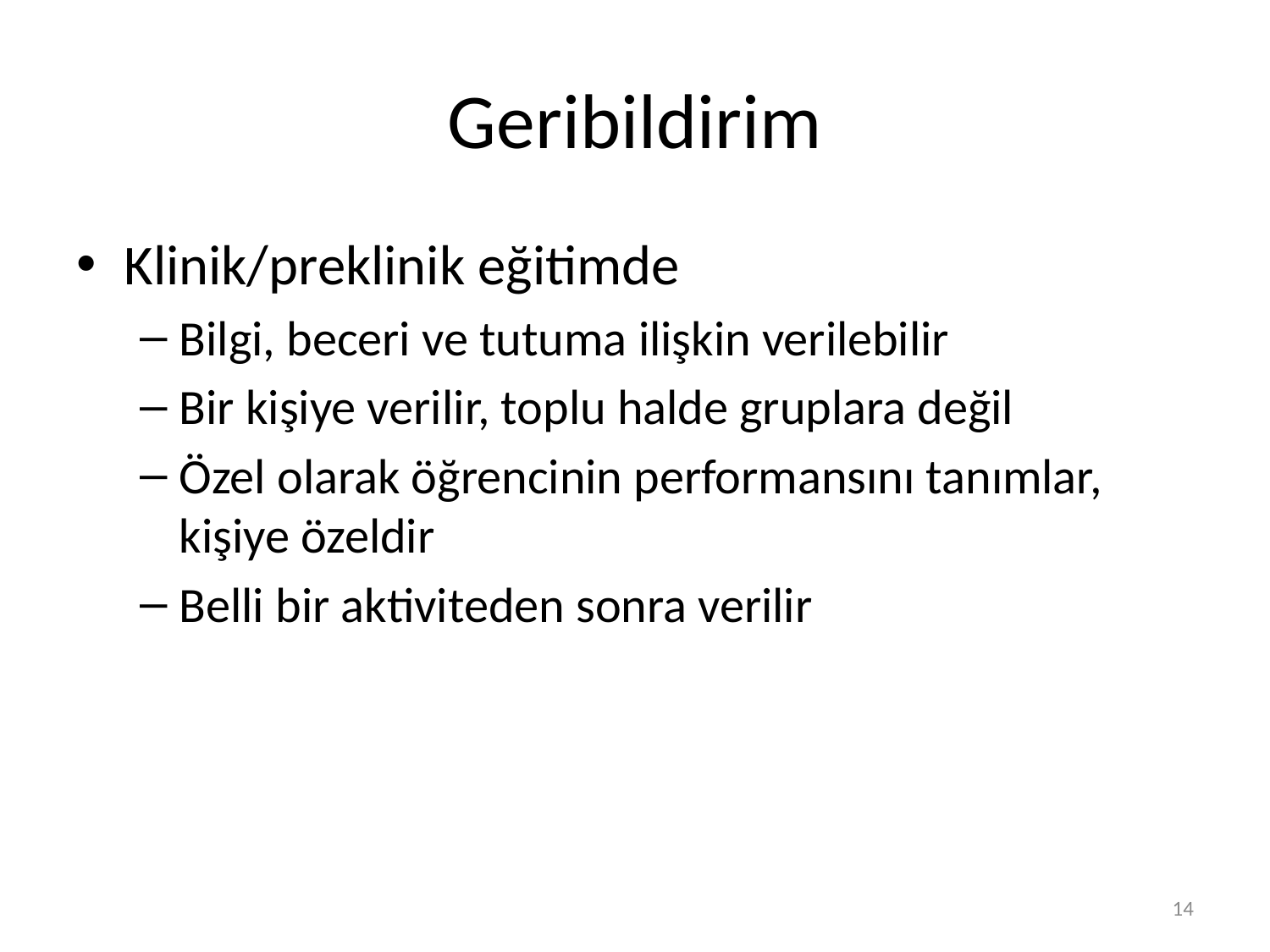

# Geribildirim
Klinik/preklinik eğitimde
Bilgi, beceri ve tutuma ilişkin verilebilir
Bir kişiye verilir, toplu halde gruplara değil
Özel olarak öğrencinin performansını tanımlar, kişiye özeldir
Belli bir aktiviteden sonra verilir
14